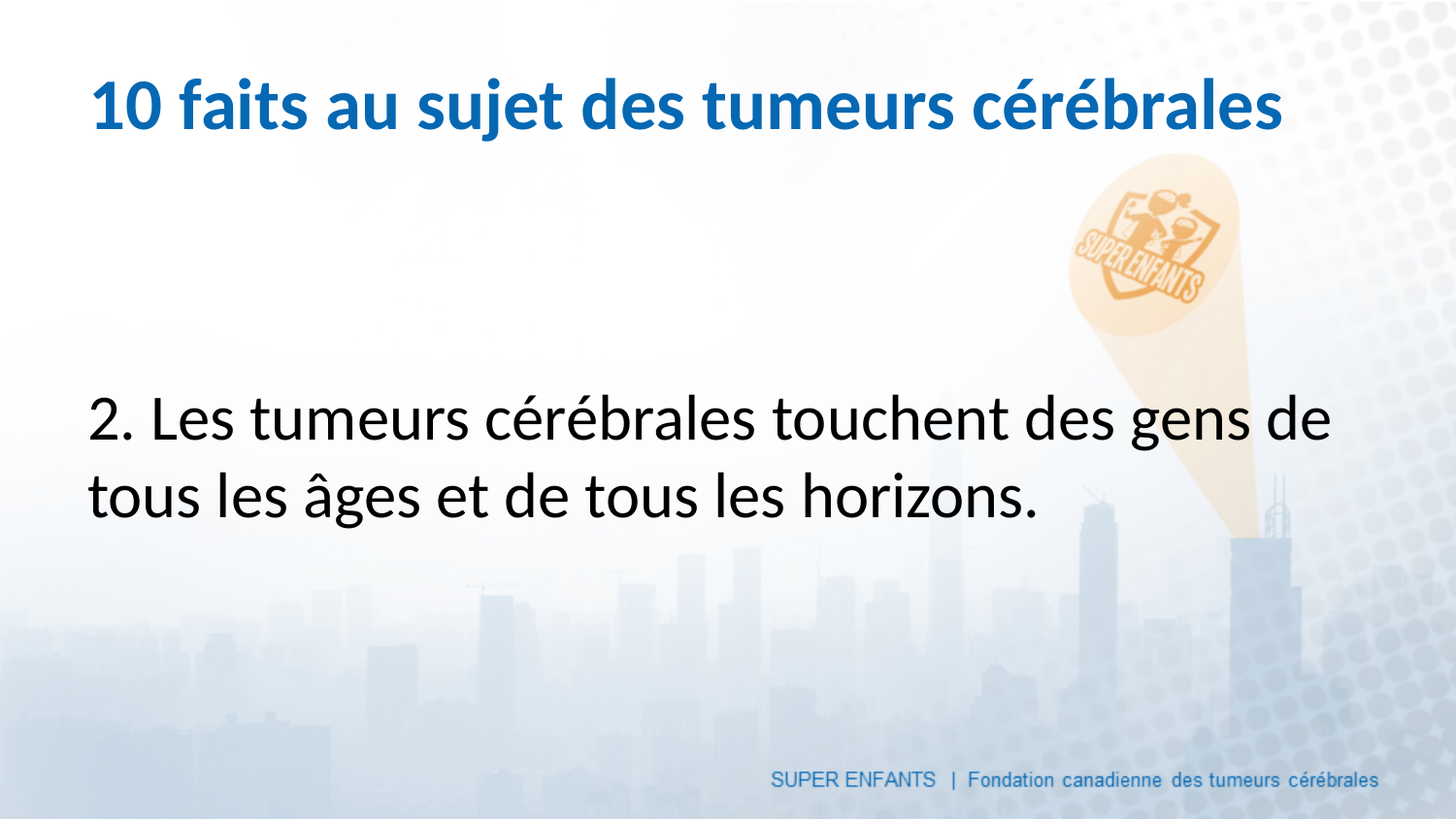

# 10 faits au sujet des tumeurs cérébrales
2. Les tumeurs cérébrales touchent des gens de tous les âges et de tous les horizons.